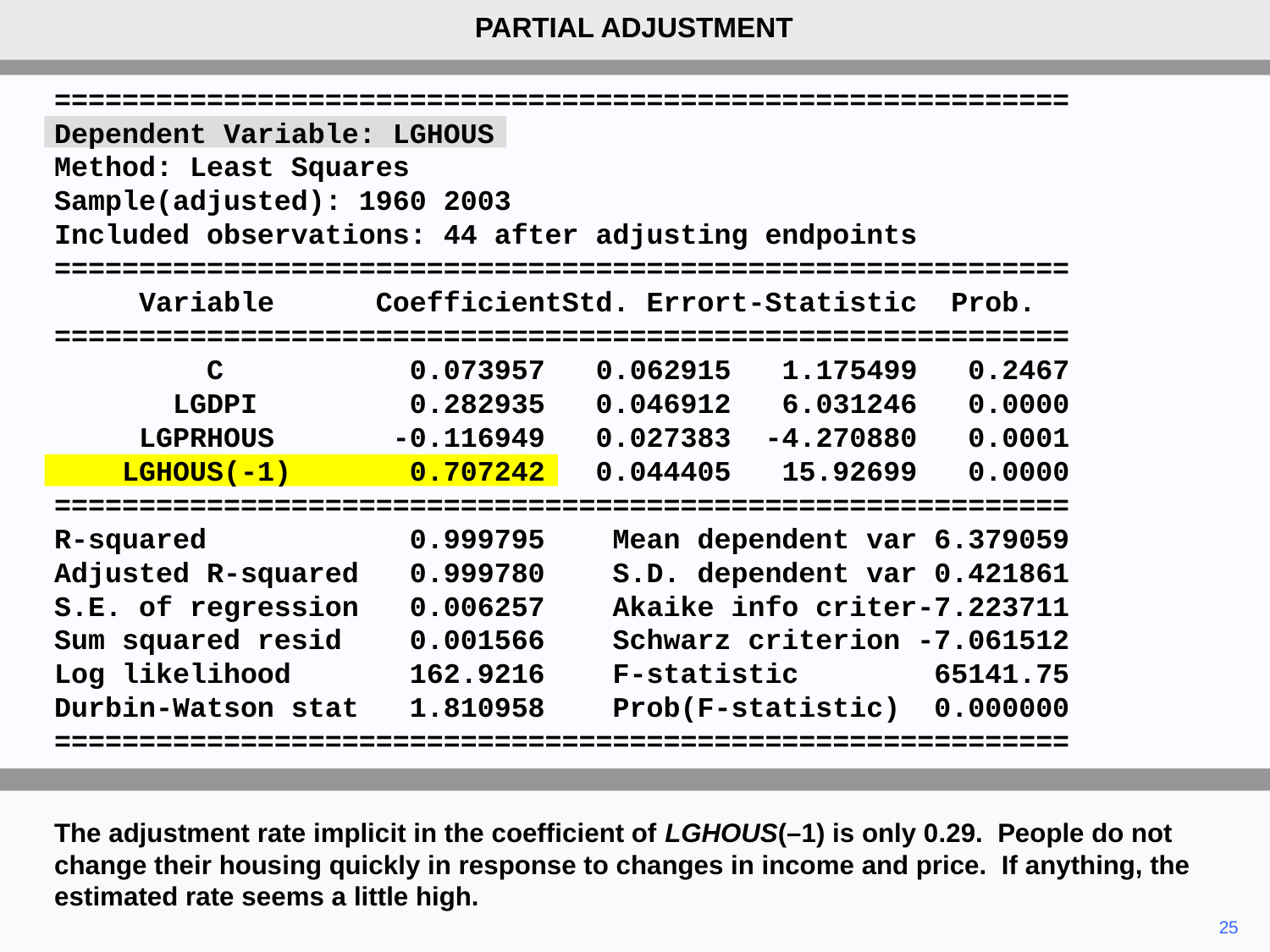

PARTIAL ADJUSTMENT

============================================================
Dependent Variable: LGHOUS
Method: Least Squares
Sample(adjusted): 1960 2003
Included observations: 44 after adjusting endpoints
============================================================
     Variable      CoefficientStd. Errort-Statistic  Prob.
============================================================
         C           0.073957   0.062915   1.175499   0.2467
       LGDPI         0.282935   0.046912   6.031246   0.0000
     LGPRHOUS       -0.116949   0.027383  -4.270880   0.0001
    LGHOUS(-1)       0.707242   0.044405   15.92699   0.0000
============================================================
R-squared            0.999795    Mean dependent var 6.379059
Adjusted R-squared   0.999780    S.D. dependent var 0.421861
S.E. of regression   0.006257    Akaike info criter-7.223711
Sum squared resid    0.001566    Schwarz criterion -7.061512
Log likelihood       162.9216    F-statistic        65141.75
Durbin-Watson stat   1.810958    Prob(F-statistic)  0.000000
============================================================

The adjustment rate implicit in the coefficient of LGHOUS(–1) is only 0.29.  People do not change their housing quickly in response to changes in income and price.  If anything, the estimated rate seems a little high.
25